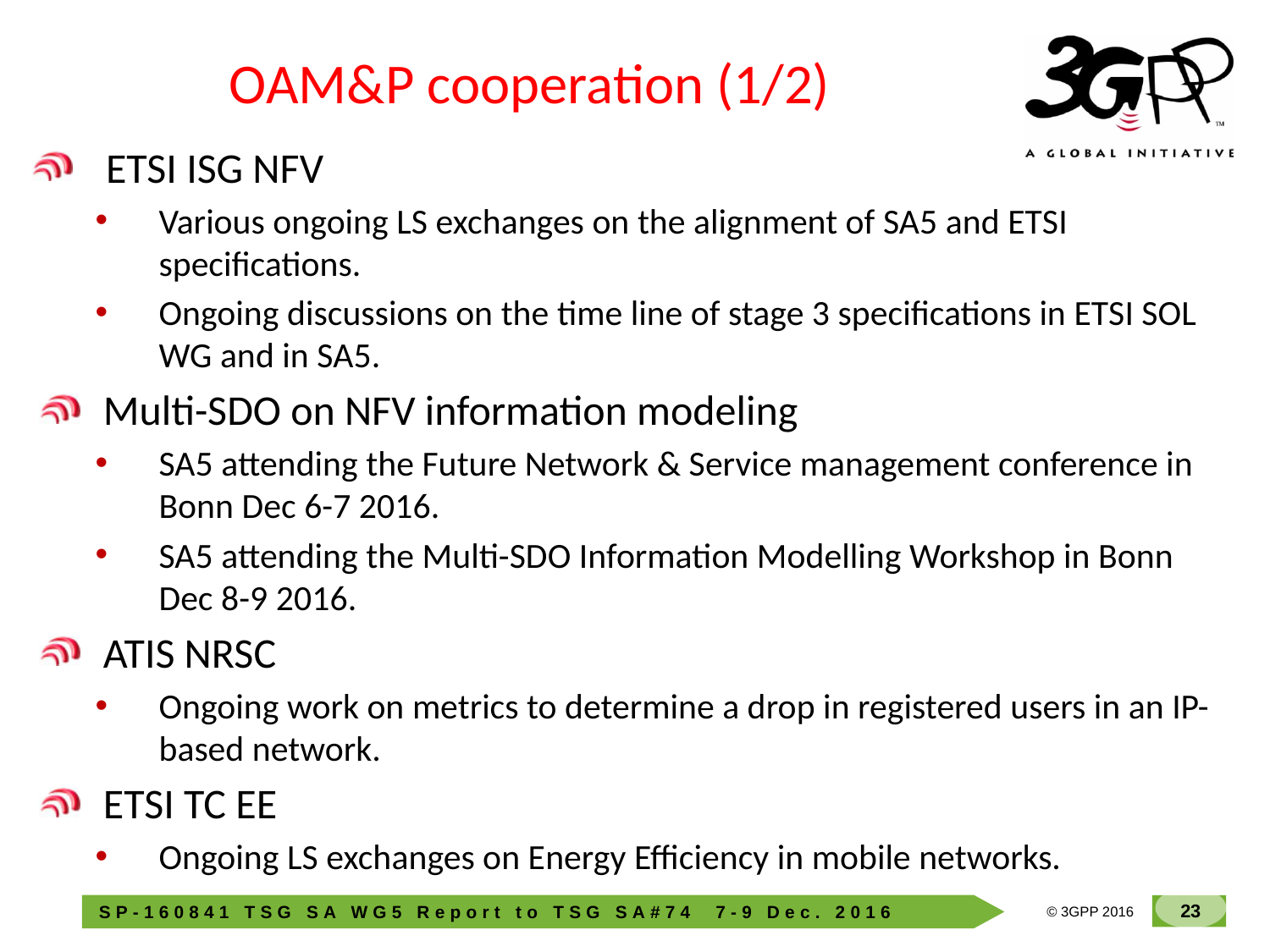

# OAM&P cooperation (1/2)
ETSI ISG NFV
Various ongoing LS exchanges on the alignment of SA5 and ETSI specifications.
Ongoing discussions on the time line of stage 3 specifications in ETSI SOL WG and in SA5.
Multi-SDO on NFV information modeling
SA5 attending the Future Network & Service management conference in Bonn Dec 6-7 2016.
SA5 attending the Multi-SDO Information Modelling Workshop in Bonn Dec 8-9 2016.
ATIS NRSC
Ongoing work on metrics to determine a drop in registered users in an IP-based network.
ETSI TC EE
Ongoing LS exchanges on Energy Efficiency in mobile networks.